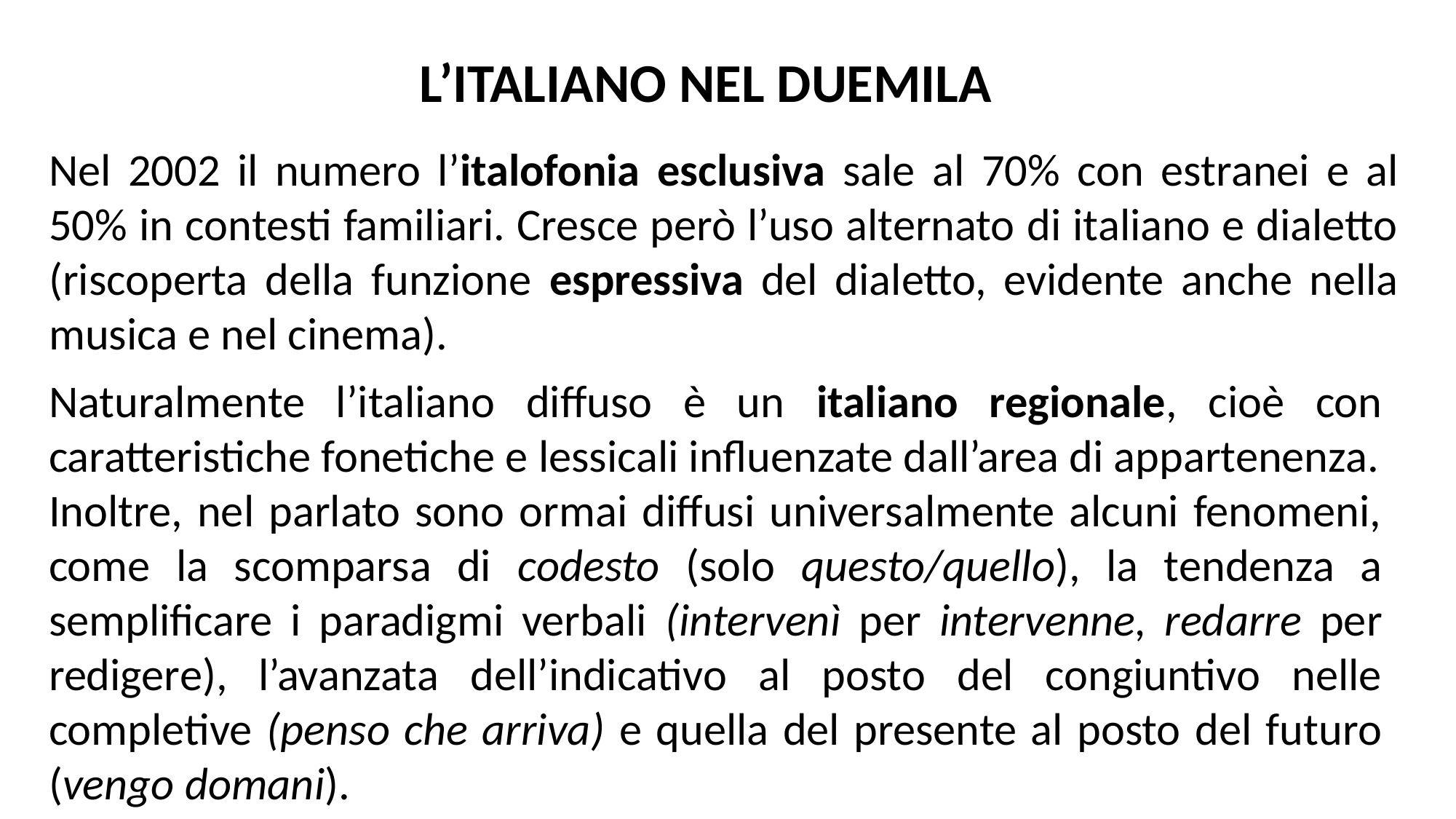

L’ITALIANO NEL DUEMILA
Nel 2002 il numero l’italofonia esclusiva sale al 70% con estranei e al 50% in contesti familiari. Cresce però l’uso alternato di italiano e dialetto (riscoperta della funzione espressiva del dialetto, evidente anche nella musica e nel cinema).
Naturalmente l’italiano diffuso è un italiano regionale, cioè con caratteristiche fonetiche e lessicali influenzate dall’area di appartenenza.
Inoltre, nel parlato sono ormai diffusi universalmente alcuni fenomeni, come la scomparsa di codesto (solo questo/quello), la tendenza a semplificare i paradigmi verbali (intervenì per intervenne, redarre per redigere), l’avanzata dell’indicativo al posto del congiuntivo nelle completive (penso che arriva) e quella del presente al posto del futuro (vengo domani).